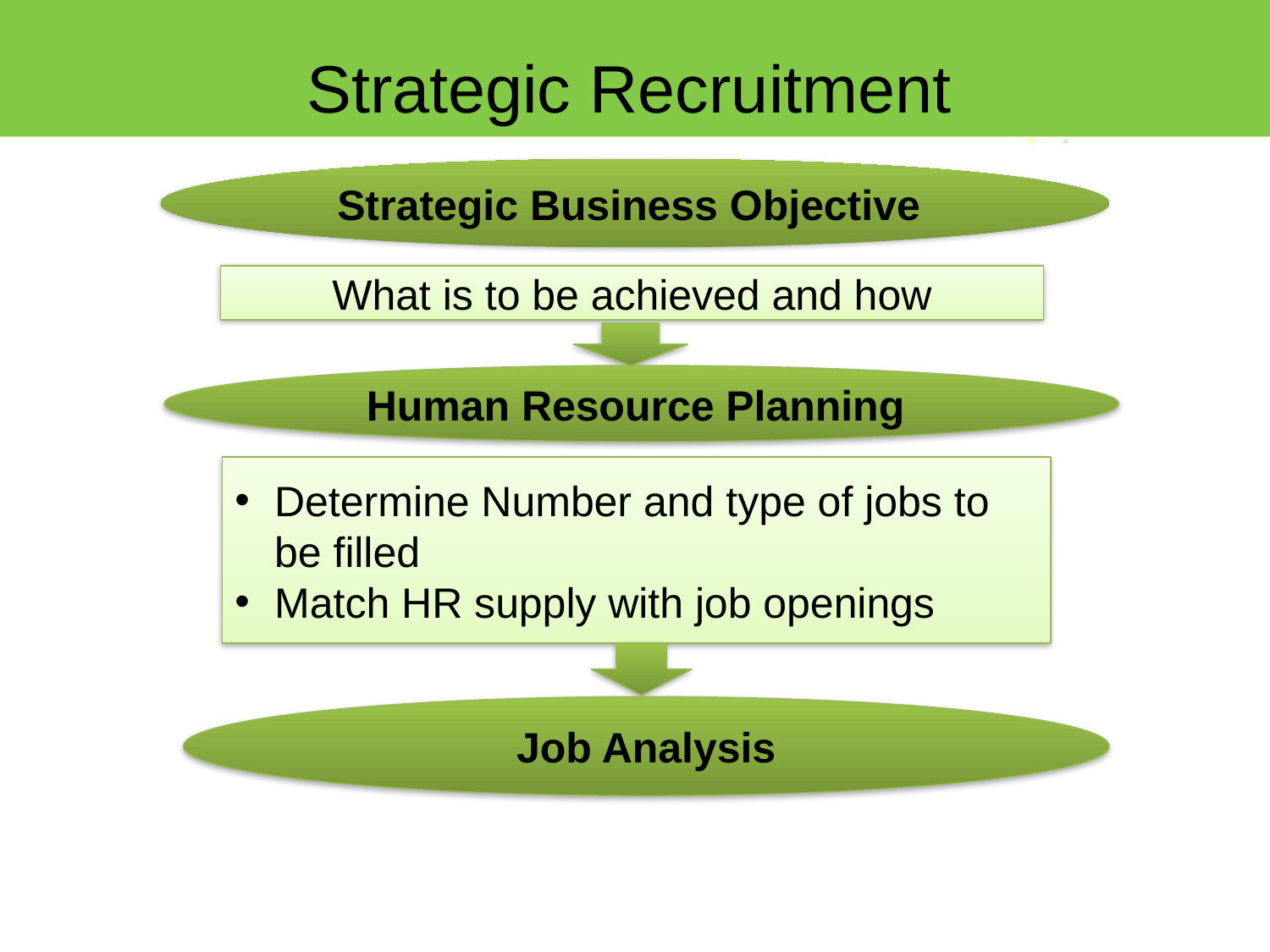

Strategic Recruitment

Strategic Business Objective

What is to be achieved and how

Human Resource Planning
Determine Number and type of jobs to be filled
Match HR supply with job openings

Job Analysis